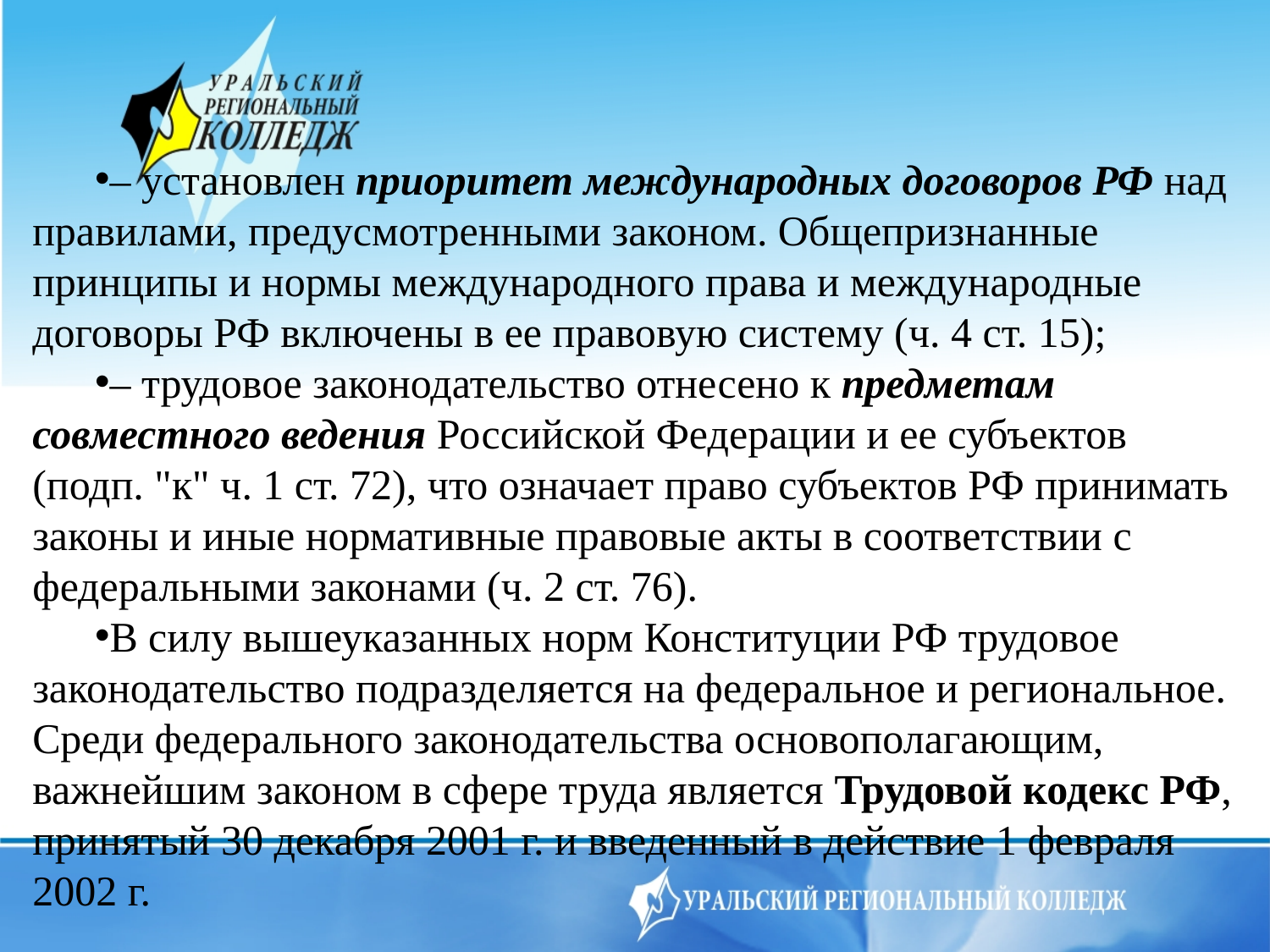

– установлен приоритет международных договоров РФ над правилами, предусмотренными законом. Общепризнанные принципы и нормы международного права и международные договоры РФ включены в ее правовую систему (ч. 4 ст. 15);
– трудовое законодательство отнесено к предметам совместного ведения Российской Федерации и ее субъектов (подп. "к" ч. 1 ст. 72), что означает право субъектов РФ принимать законы и иные нормативные правовые акты в соответствии с федеральными законами (ч. 2 ст. 76).
В силу вышеуказанных норм Конституции РФ трудовое законодательство подразделяется на федеральное и региональное. Среди федерального законодательства основополагающим, важнейшим законом в сфере труда является Трудовой кодекс РФ, принятый 30 декабря 2001 г. и введенный в действие 1 февраля 2002 г.